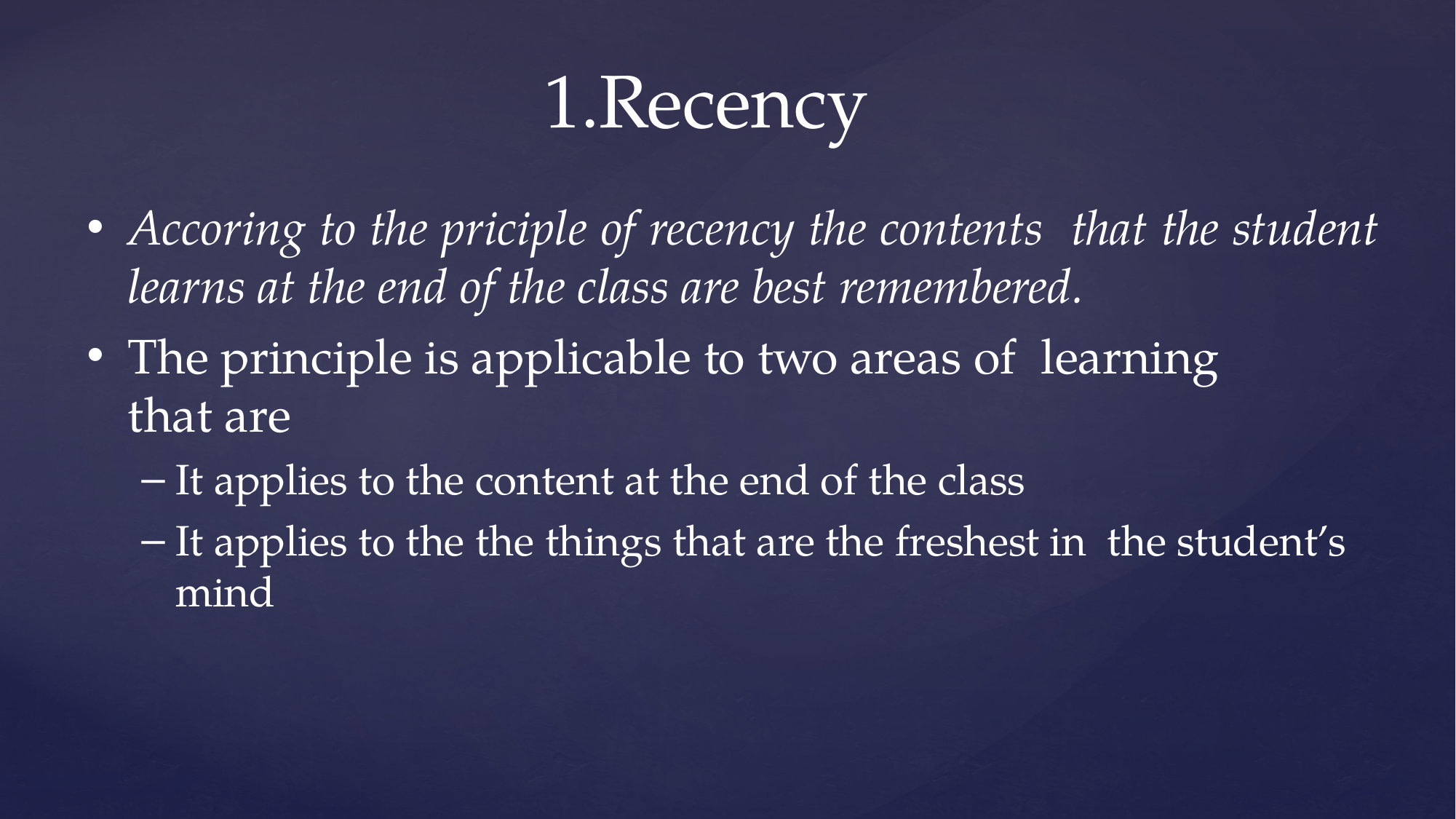

# 1.Recency
Accoring to the priciple of recency the contents  that the student learns at the end of the class are best remembered.
The principle is applicable to two areas of  learning that are
It applies to the content at the end of the class
It applies to the the things that are the freshest in  the student’s mind